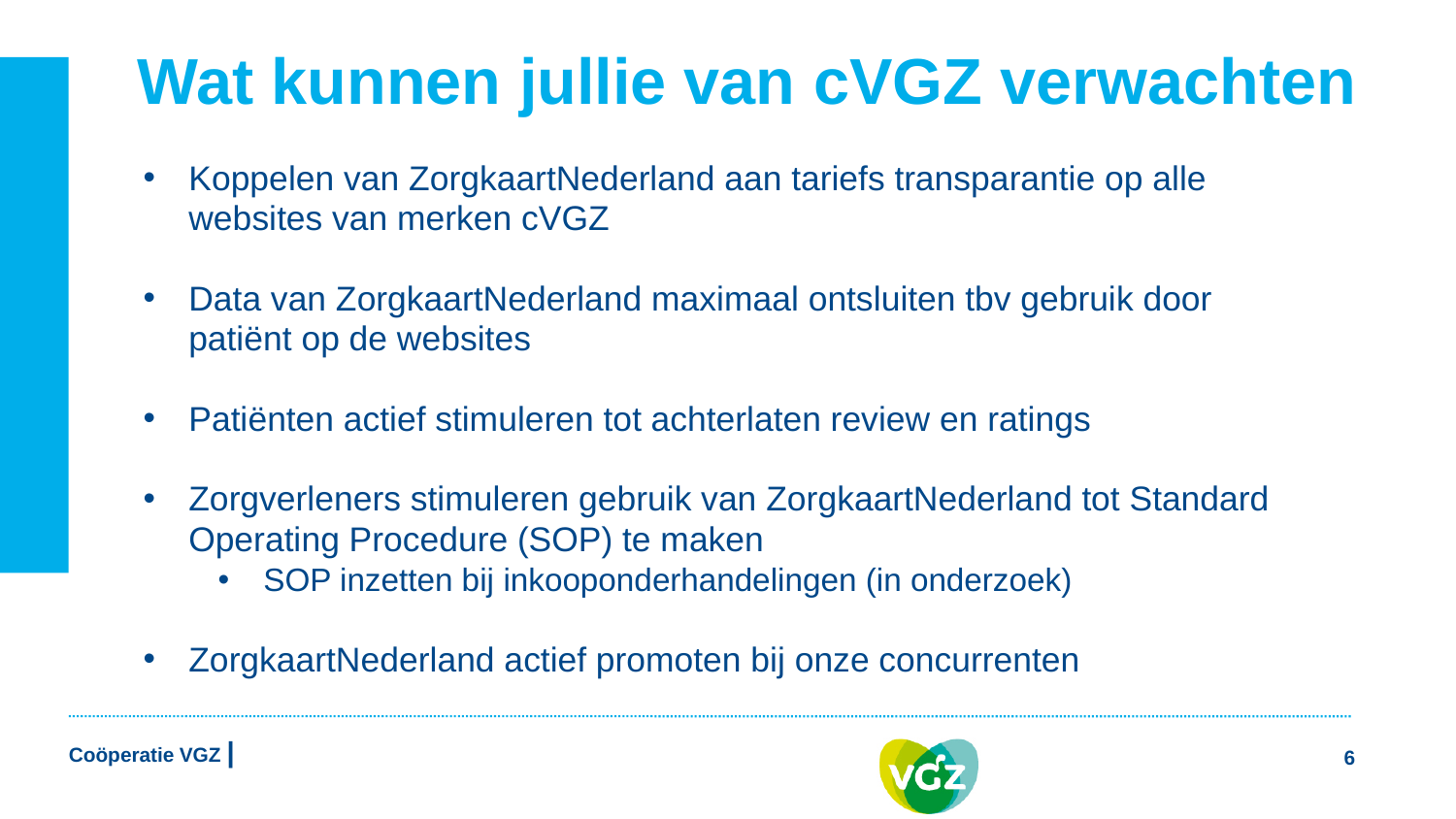

# Wat kunnen jullie van cVGZ verwachten
Koppelen van ZorgkaartNederland aan tariefs transparantie op alle websites van merken cVGZ

Data van ZorgkaartNederland maximaal ontsluiten tbv gebruik door patiënt op de websites

Patiënten actief stimuleren tot achterlaten review en ratings

Zorgverleners stimuleren gebruik van ZorgkaartNederland tot Standard Operating Procedure (SOP) te maken
SOP inzetten bij inkooponderhandelingen (in onderzoek)

ZorgkaartNederland actief promoten bij onze concurrenten

6